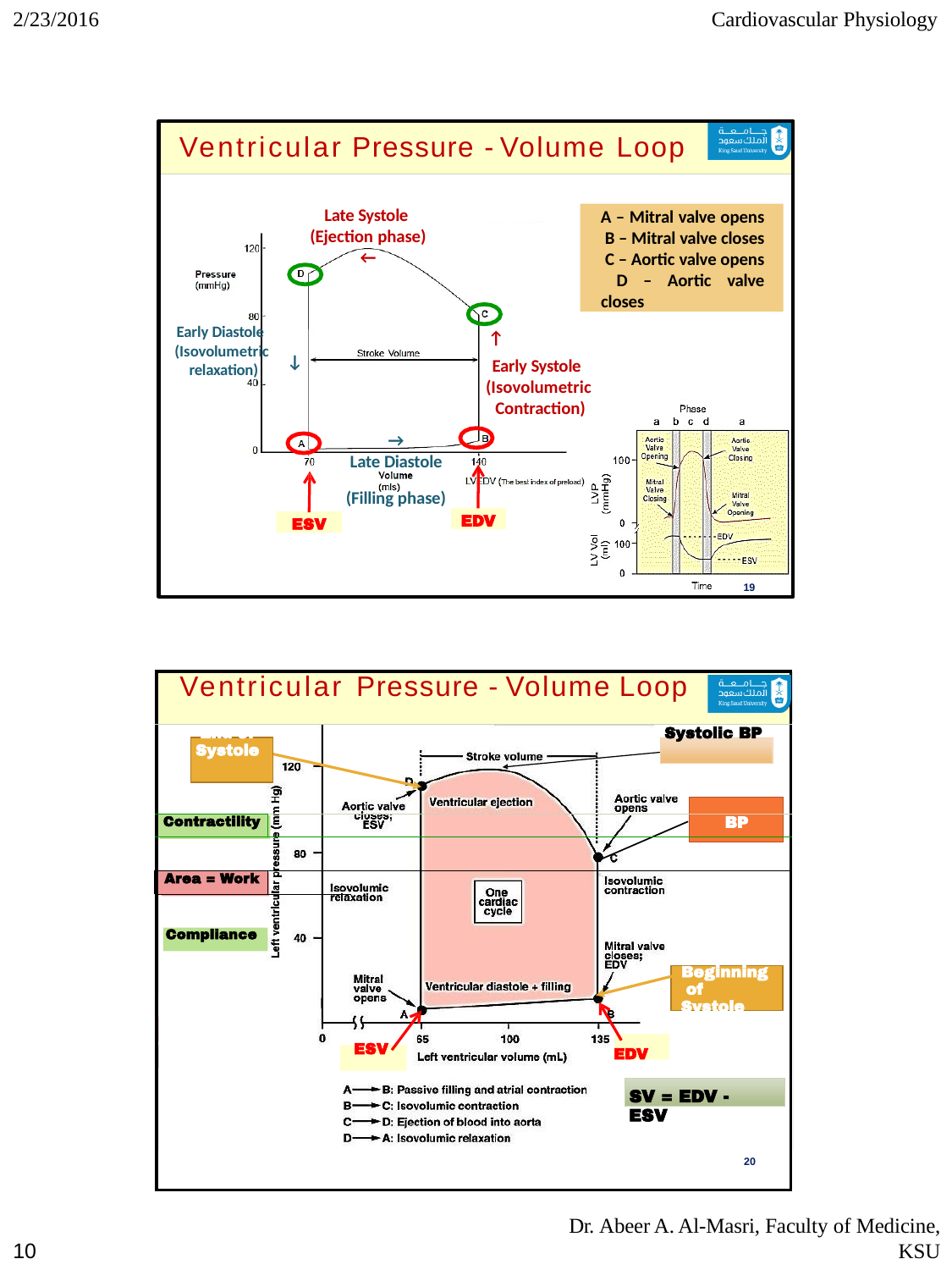

2/23/2016
Cardiovascular Physiology

Ventricular Pressure - Volume Loop

Late Systole  (Ejection phase)
←
A – Mitral valve opens  B – Mitral valve closes  C – Aortic valve opens  D – Aortic valve closes

Early Diastole  (Isovolumetric  relaxation)
↑
Early Systole  (Isovolumetric  Contraction)
↓

→
Late Diastole
(Filling phase)

EDV
ESV

19
| Ventricular |  | Pressure | - Volume | Loop |
| --- | --- | --- | --- | --- |
| End of Systole |  |  | Systolic BP Diastolic |  |
| Contractility | BP |  |  |  |
|  |  |  |  |  |
| Area = Work |  |  |  |  |
| Compliance |  | ESV | Beginning of Systole EDV SV = EDV - ESV 20 |  |

Dr. Abeer A. Al-Masri, Faculty of Medicine,
KSU
10